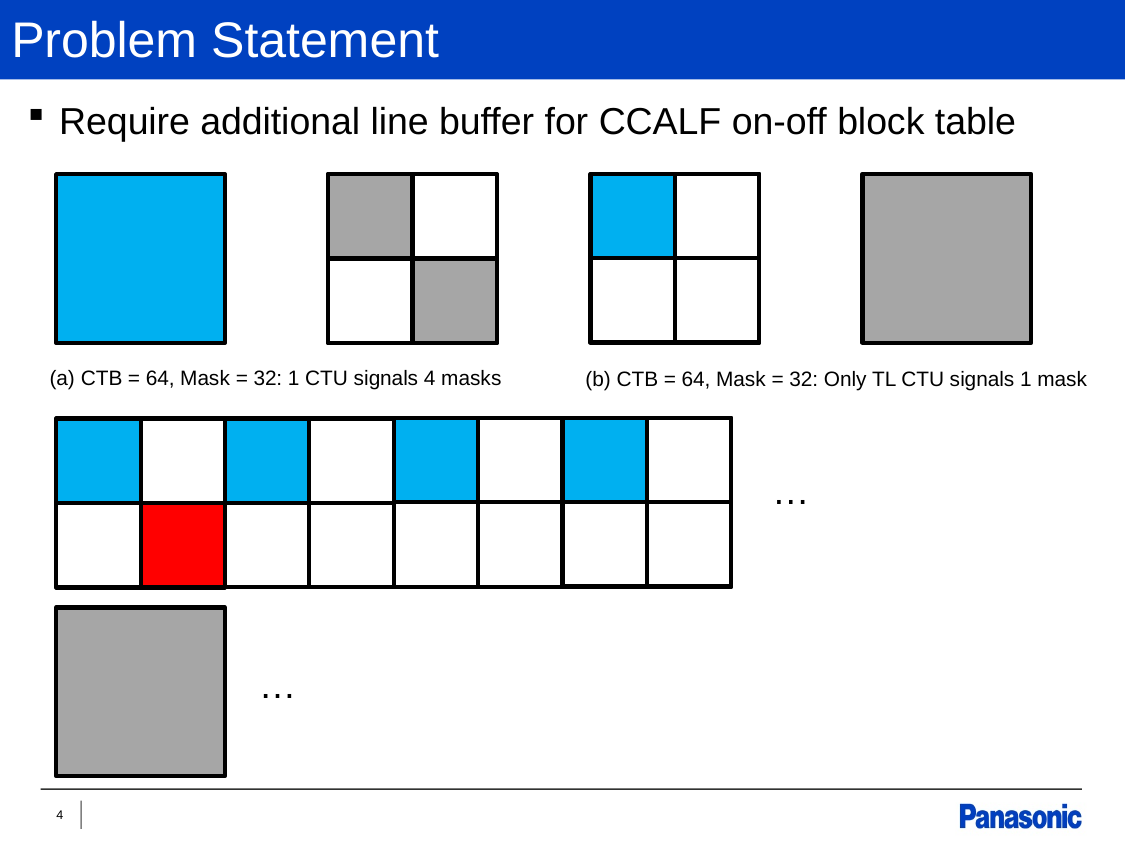

# Problem Statement
Require additional line buffer for CCALF on-off block table

(a) CTB = 64, Mask = 32: 1 CTU signals 4 masks
(b) CTB = 64, Mask = 32: Only TL CTU signals 1 mask

…

…